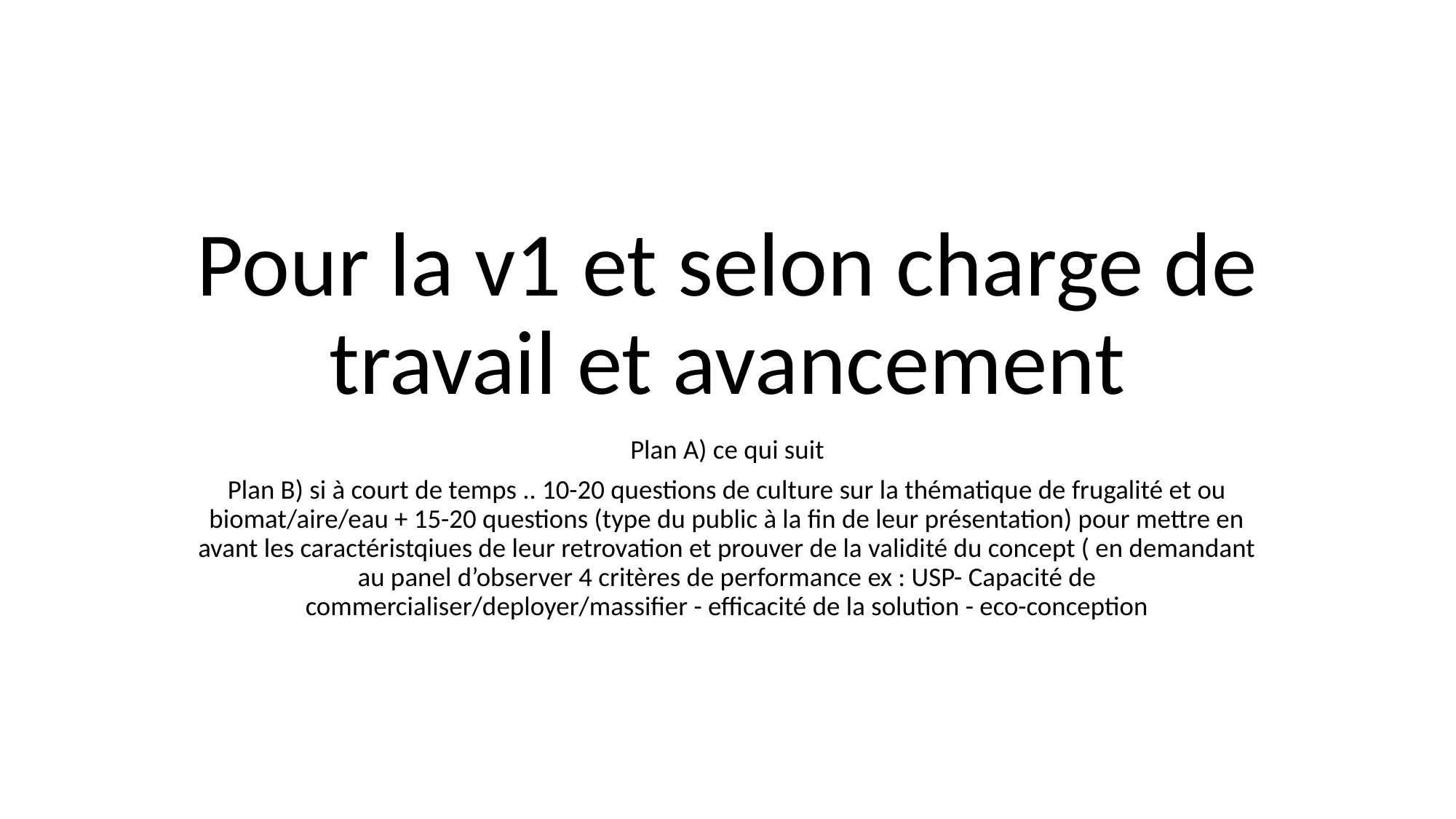

# Pour la v1 et selon charge de travail et avancement
Plan A) ce qui suit
Plan B) si à court de temps .. 10-20 questions de culture sur la thématique de frugalité et ou biomat/aire/eau + 15-20 questions (type du public à la fin de leur présentation) pour mettre en avant les caractéristqiues de leur retrovation et prouver de la validité du concept ( en demandant au panel d’observer 4 critères de performance ex : USP- Capacité de commercialiser/deployer/massifier - efficacité de la solution - eco-conception